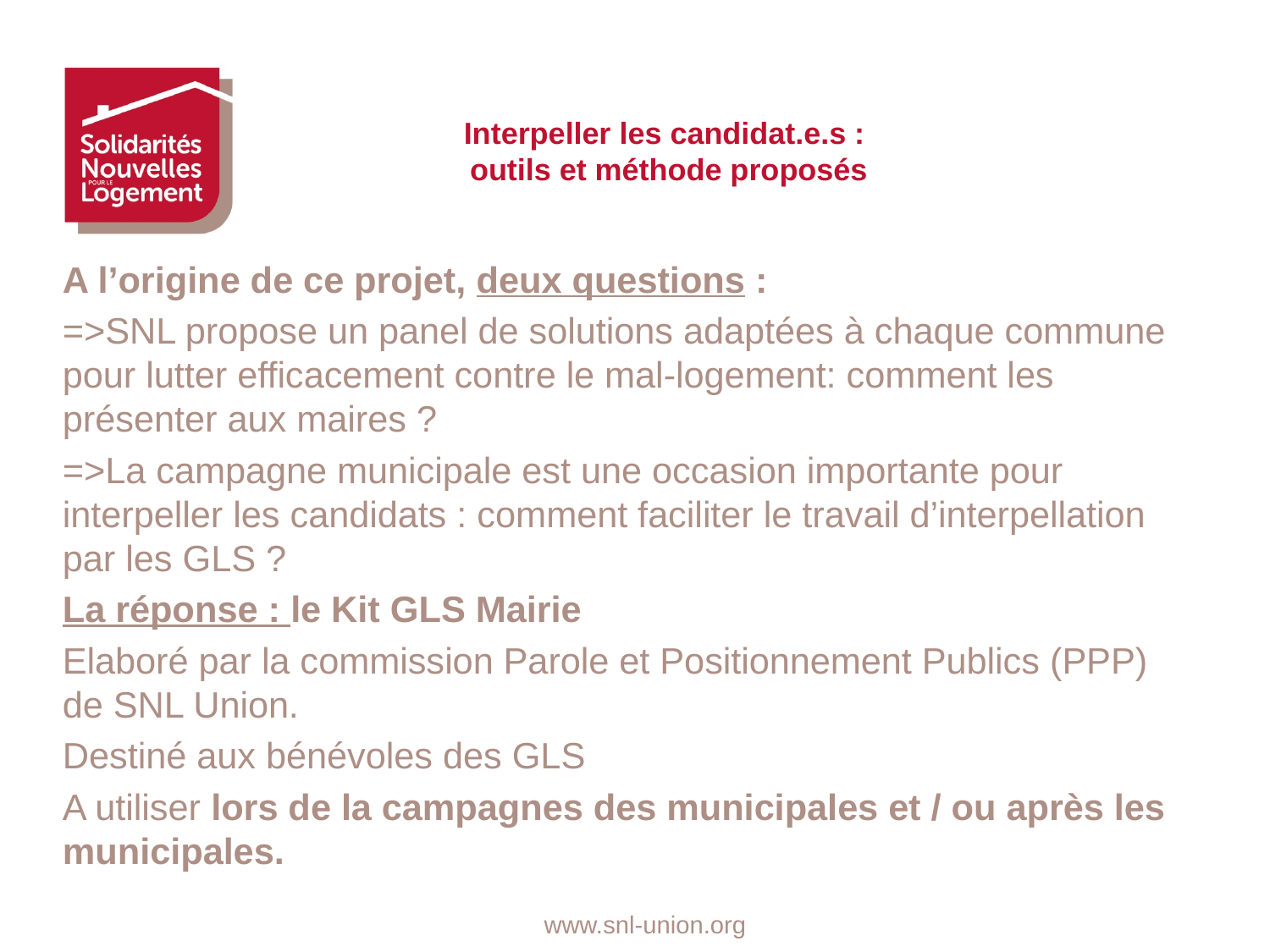

# Interpeller les candidat.e.s : outils et méthode proposés
A l’origine de ce projet, deux questions :
=>SNL propose un panel de solutions adaptées à chaque commune pour lutter efficacement contre le mal-logement: comment les présenter aux maires ?
=>La campagne municipale est une occasion importante pour interpeller les candidats : comment faciliter le travail d’interpellation par les GLS ?
La réponse : le Kit GLS Mairie
Elaboré par la commission Parole et Positionnement Publics (PPP) de SNL Union.
Destiné aux bénévoles des GLS
A utiliser lors de la campagnes des municipales et / ou après les municipales.